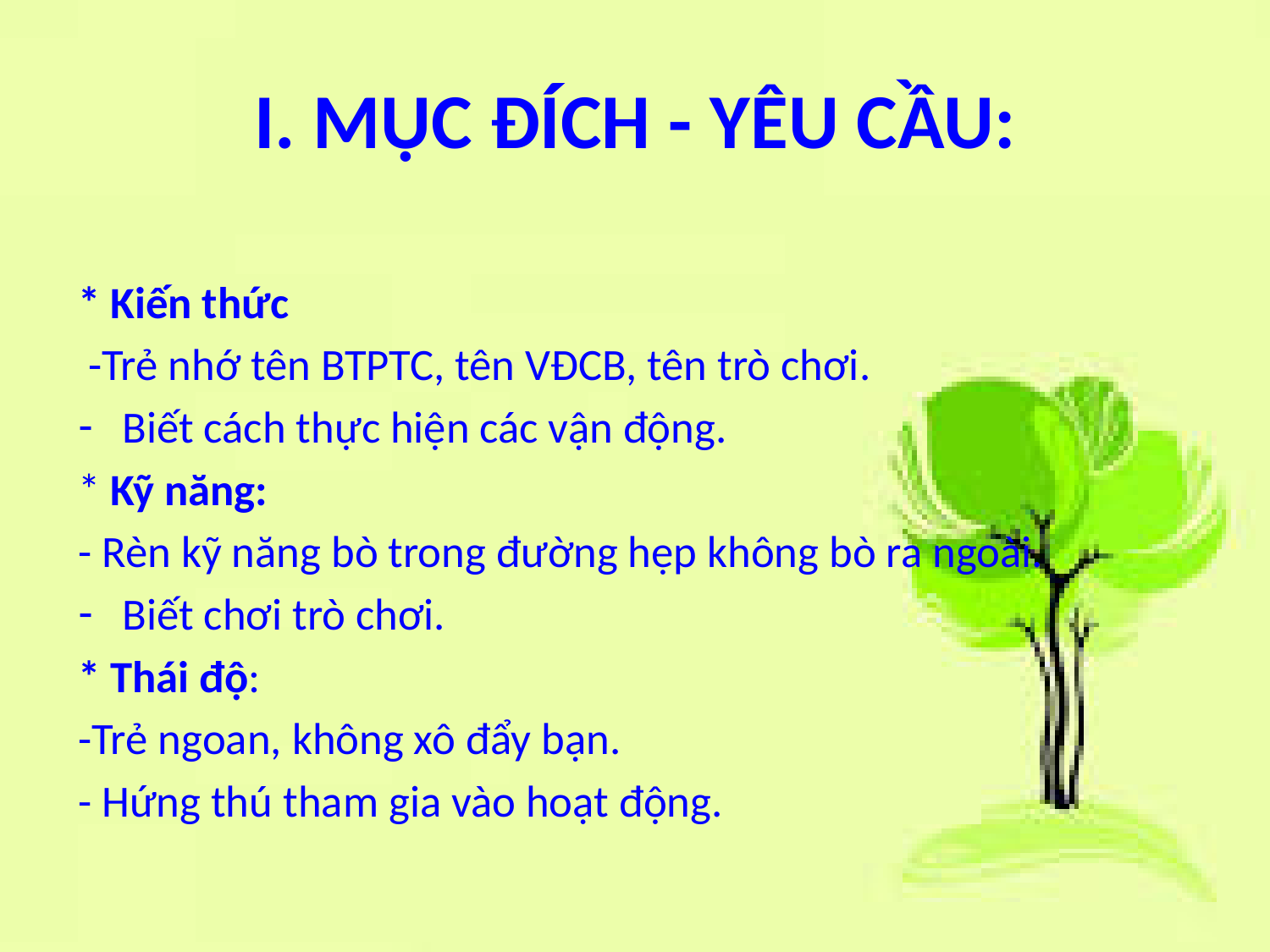

# I. MỤC ĐÍCH - YÊU CẦU:

* Kiến thức
 -Trẻ nhớ tên BTPTC, tên VĐCB, tên trò chơi.
Biết cách thực hiện các vận động.
* Kỹ năng:
- Rèn kỹ năng bò trong đường hẹp không bò ra ngoài.
Biết chơi trò chơi.
* Thái độ:
-Trẻ ngoan, không xô đẩy bạn.
- Hứng thú tham gia vào hoạt động.